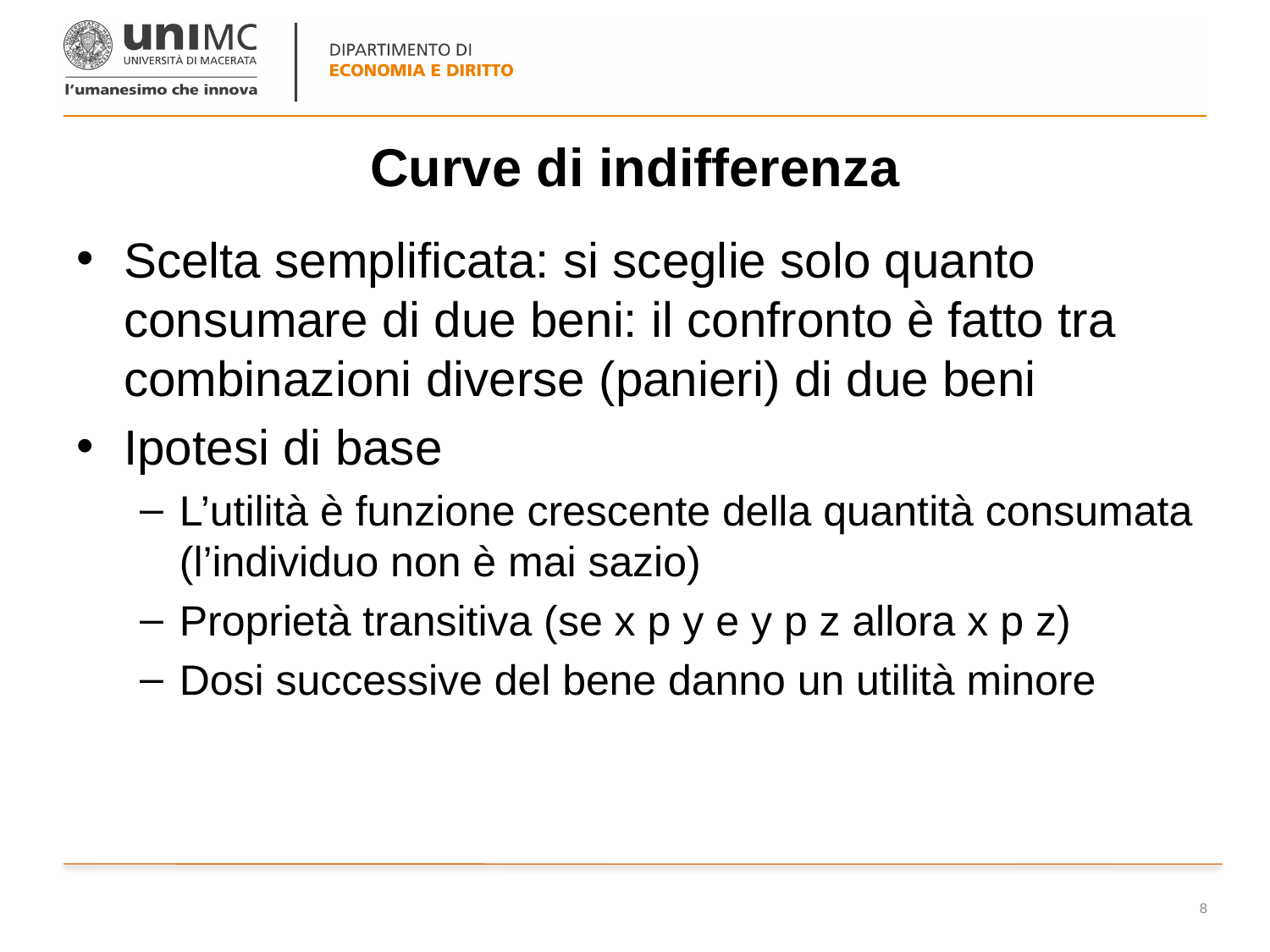

# Curve di indifferenza
Scelta semplificata: si sceglie solo quanto consumare di due beni: il confronto è fatto tra combinazioni diverse (panieri) di due beni
Ipotesi di base
L’utilità è funzione crescente della quantità consumata (l’individuo non è mai sazio)
Proprietà transitiva (se x p y e y p z allora x p z)
Dosi successive del bene danno un utilità minore
8